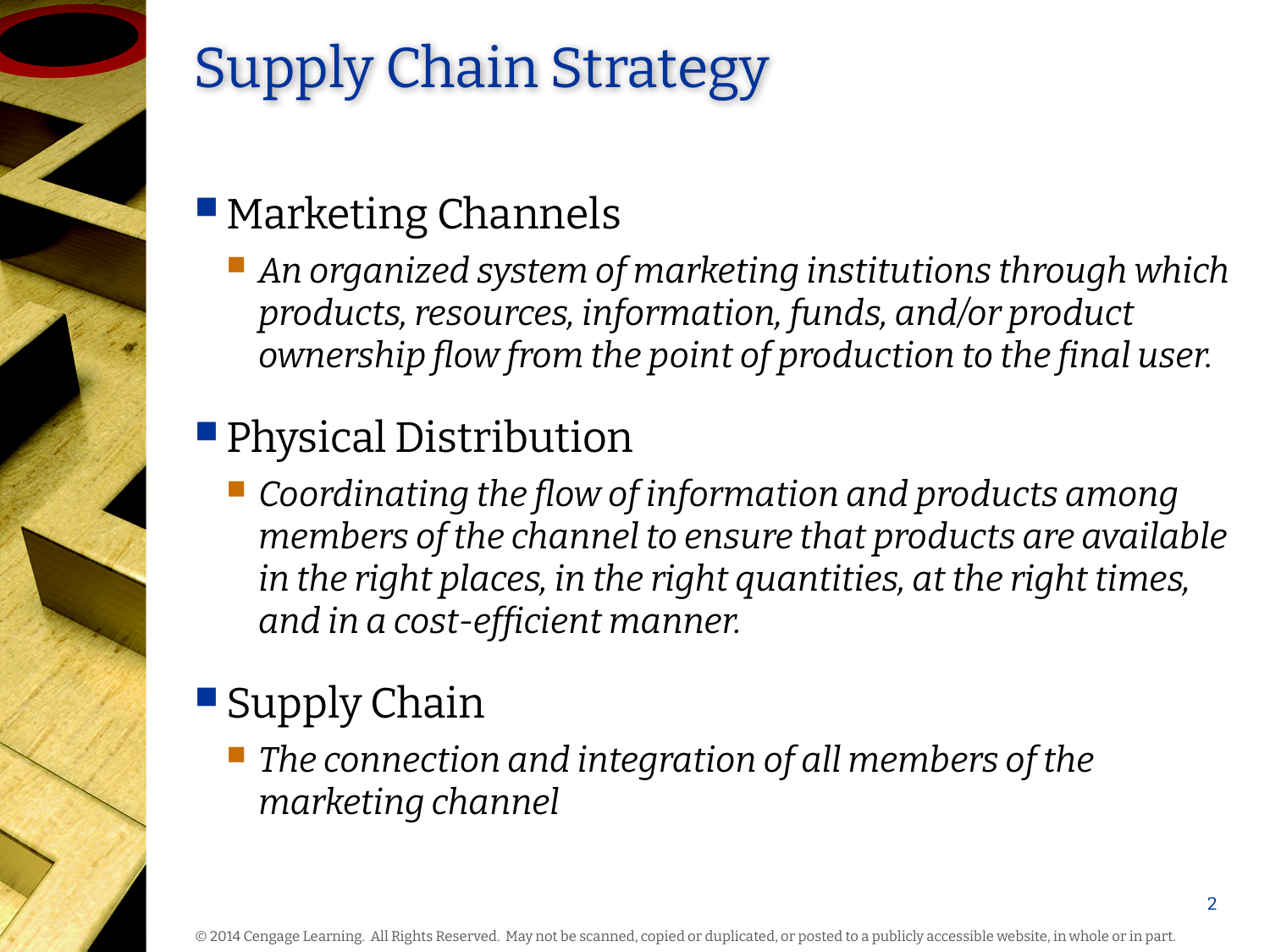

# Supply Chain Strategy
Marketing Channels
An organized system of marketing institutions through which products, resources, information, funds, and/or product ownership flow from the point of production to the final user.
Physical Distribution
Coordinating the flow of information and products among members of the channel to ensure that products are available in the right places, in the right quantities, at the right times, and in a cost-efficient manner.
Supply Chain
The connection and integration of all members of the marketing channel
2